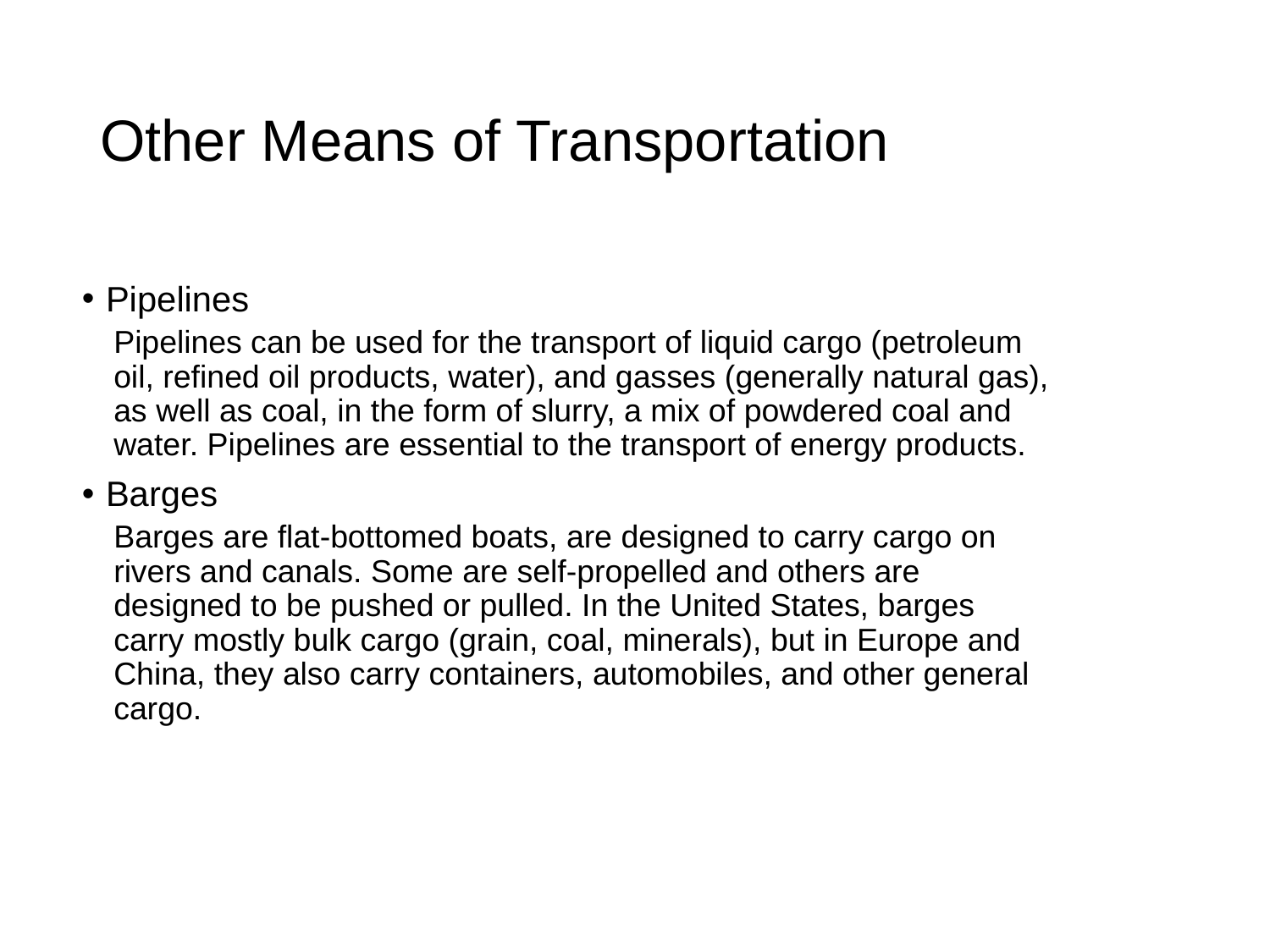

# Other Means of Transportation
Pipelines
Pipelines can be used for the transport of liquid cargo (petroleum oil, refined oil products, water), and gasses (generally natural gas), as well as coal, in the form of slurry, a mix of powdered coal and water. Pipelines are essential to the transport of energy products.
Barges
Barges are flat-bottomed boats, are designed to carry cargo on rivers and canals. Some are self-propelled and others are designed to be pushed or pulled. In the United States, barges carry mostly bulk cargo (grain, coal, minerals), but in Europe and China, they also carry containers, automobiles, and other general cargo.